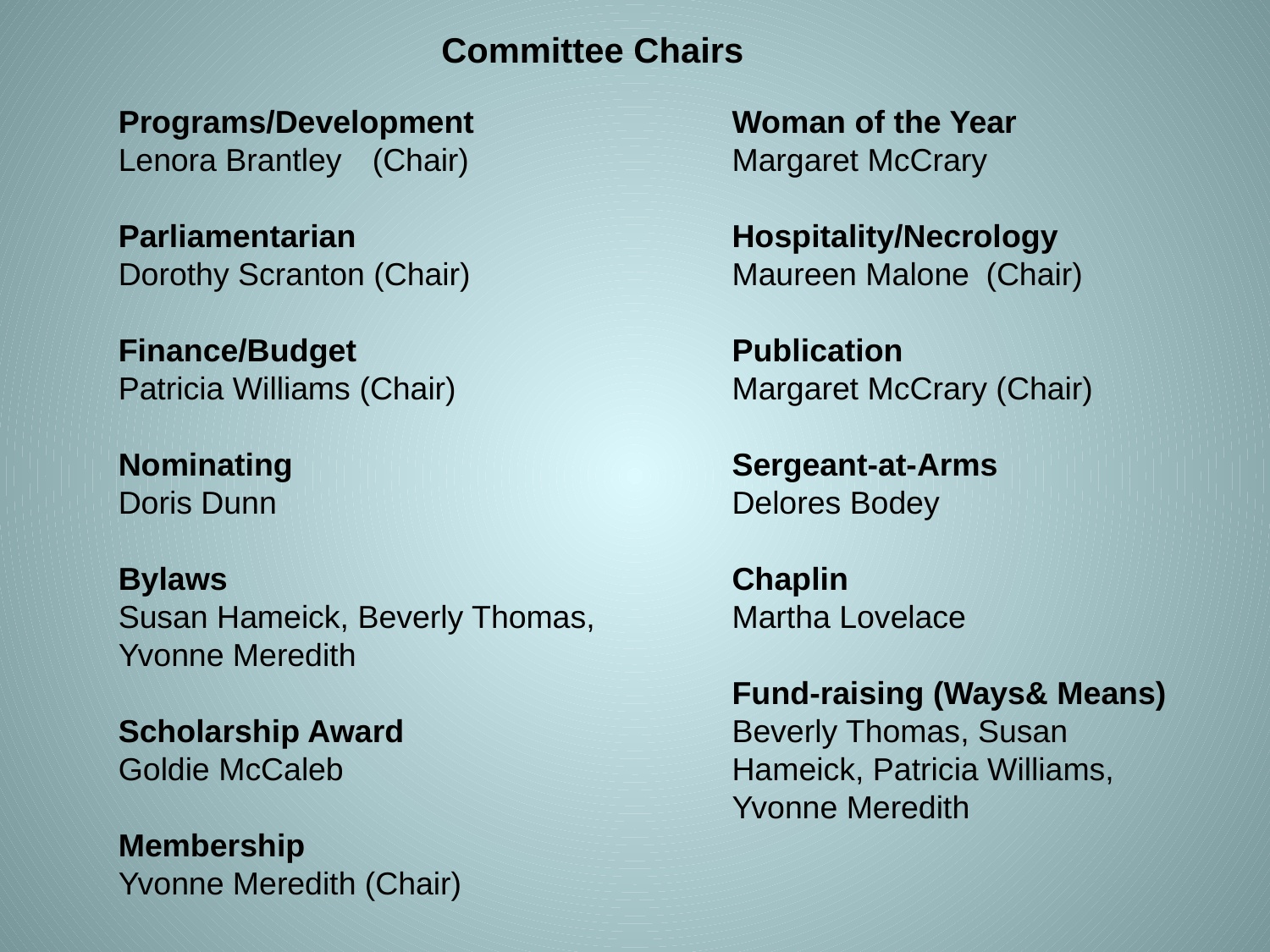

# Committee Chairs
Programs/Development
Lenora Brantley	(Chair)

Parliamentarian
Dorothy Scranton (Chair)

Finance/Budget
Patricia Williams (Chair)

Nominating
Doris Dunn

Bylaws
Susan Hameick, Beverly Thomas, Yvonne Meredith

Scholarship Award
Goldie McCaleb

Membership
Yvonne Meredith (Chair)
Woman of the Year
Margaret McCrary

Hospitality/Necrology
Maureen Malone	(Chair)

Publication
Margaret McCrary (Chair)

Sergeant-at-Arms
Delores Bodey

Chaplin
Martha Lovelace

Fund-raising (Ways& Means)
Beverly Thomas, Susan Hameick, Patricia Williams, Yvonne Meredith